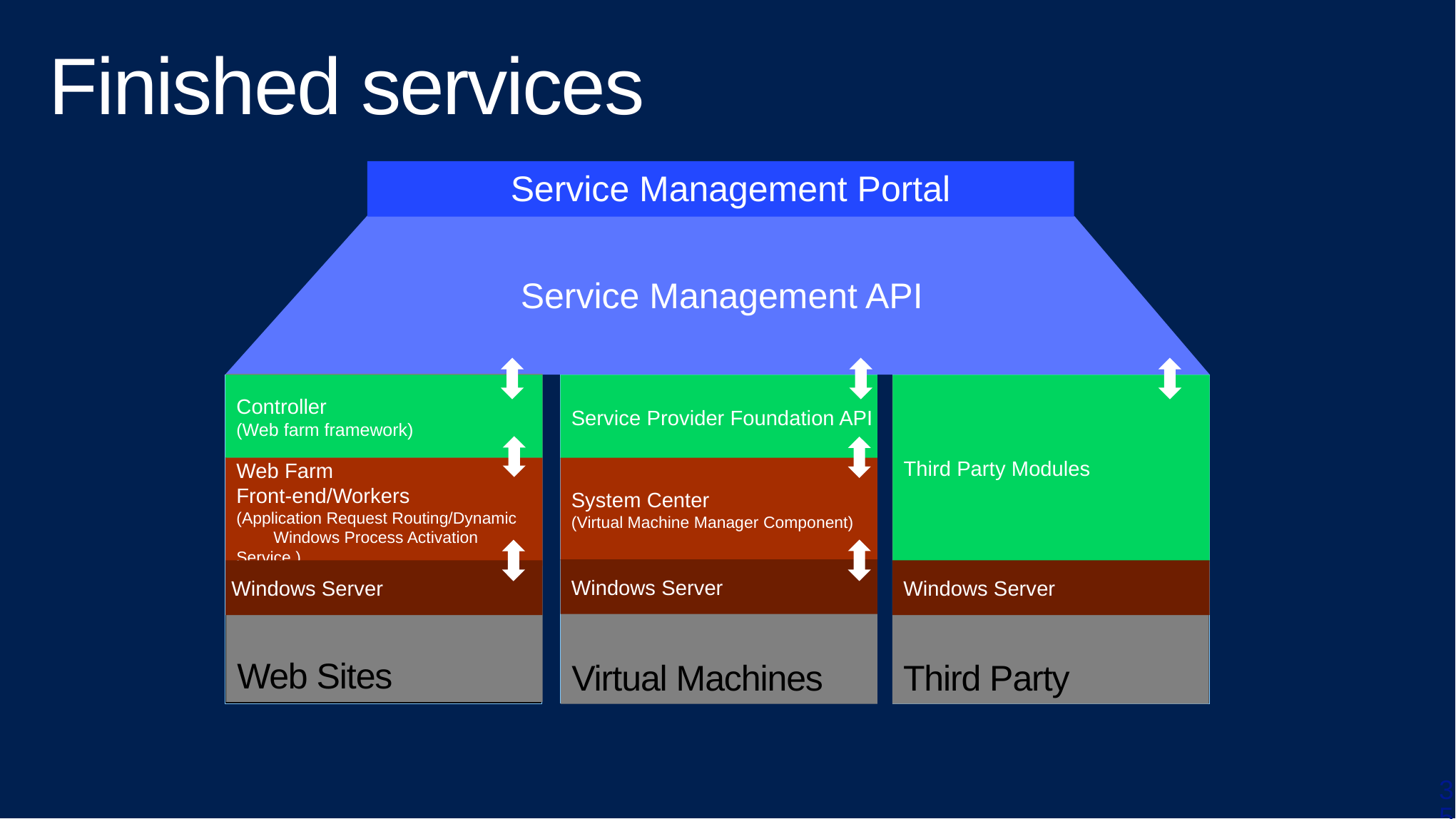

# Finished services

Service Management Portal

Service Management API

Web Sites
Web Sites

High density  and scalable
Easy deployment and administration
Fully self-service
Controller
(Web farm framework)
Third Party

Zuora
Parallels
Apprenda
and more
Service Provider Foundation API
Virtual Machines

Offer preconfigured workloads
Windows and Linux
Fully self-service
Third Party Modules
Virtual Machines
Third Party

Web Farm
Front-end/Workers
(Application Request Routing/Dynamic              Windows Process Activation Service )
System Center
(Virtual Machine Manager Component)

Windows Server
 Windows Server
Windows Server
35